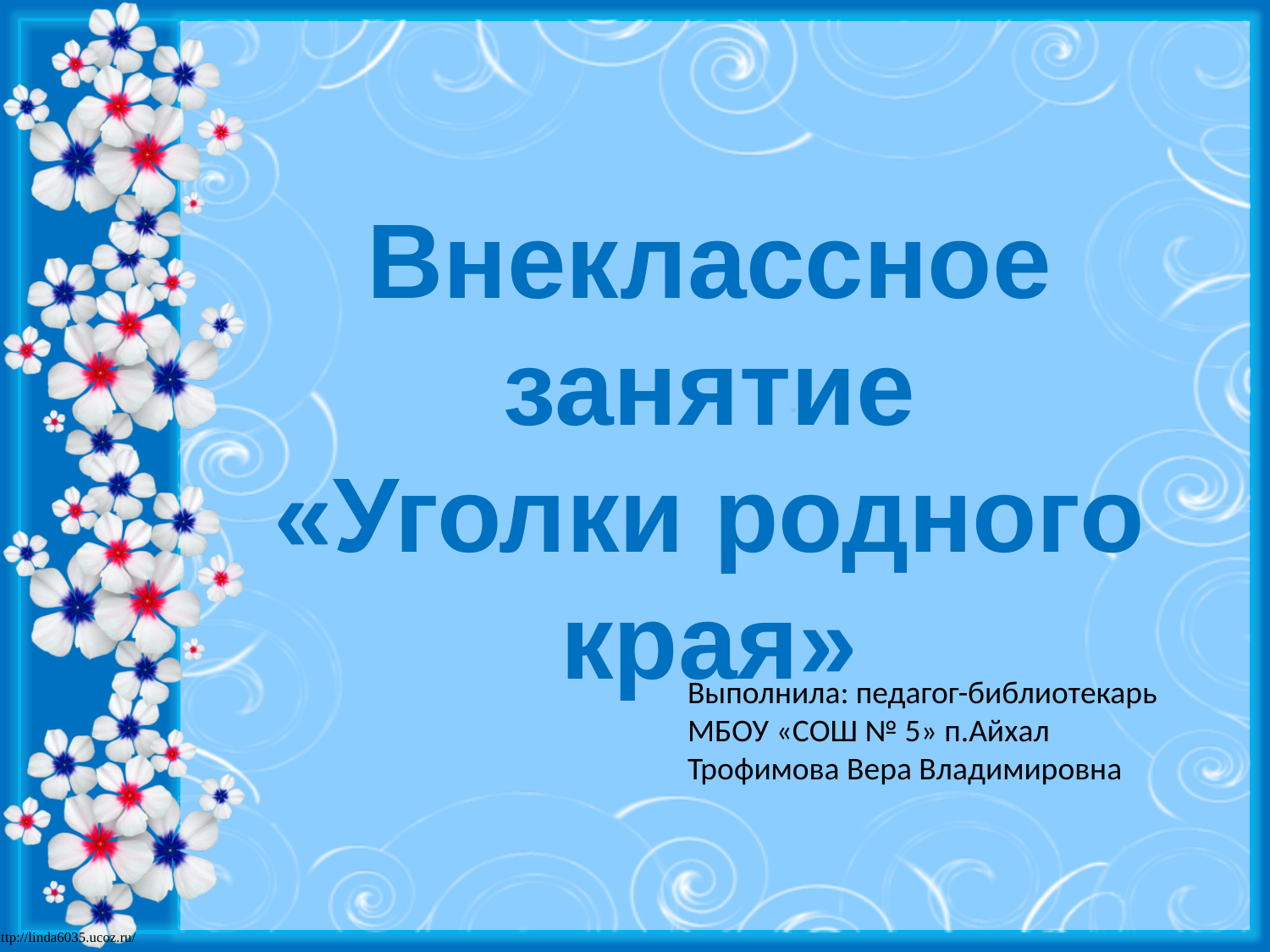

Внеклассное занятие
«Уголки родного края»

Выполнила: педагог-библиотекарь МБОУ «СОШ № 5» п.Айхал
Трофимова Вера Владимировна